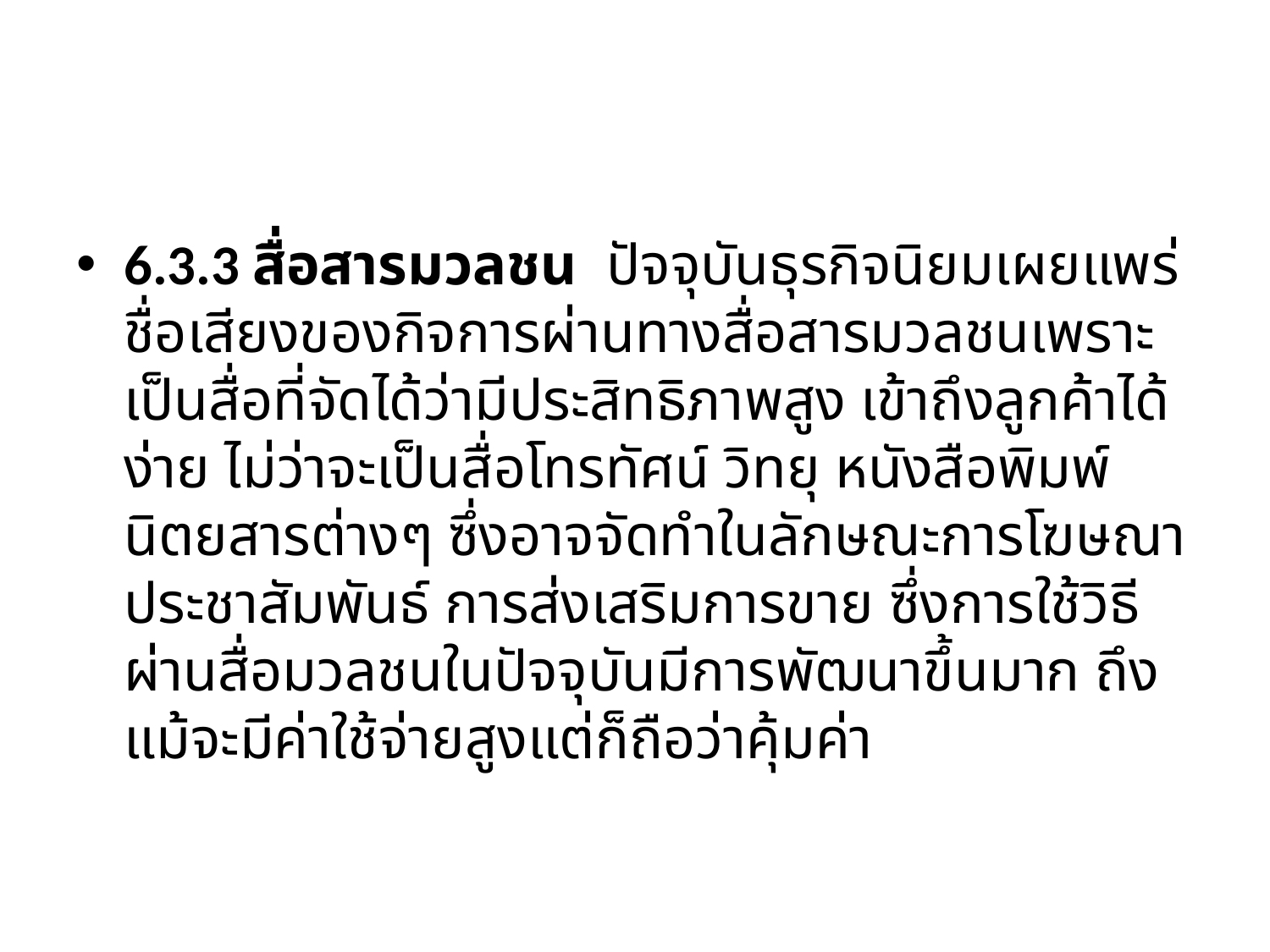

#
6.3.3 สื่อสารมวลชน  ปัจจุบันธุรกิจนิยมเผยแพร่ชื่อเสียงของกิจการผ่านทางสื่อสารมวลชนเพราะเป็นสื่อที่จัดได้ว่ามีประสิทธิภาพสูง เข้าถึงลูกค้าได้ง่าย ไม่ว่าจะเป็นสื่อโทรทัศน์ วิทยุ หนังสือพิมพ์ นิตยสารต่างๆ ซึ่งอาจจัดทำในลักษณะการโฆษณา ประชาสัมพันธ์ การส่งเสริมการขาย ซึ่งการใช้วิธีผ่านสื่อมวลชนในปัจจุบันมีการพัฒนาขึ้นมาก ถึงแม้จะมีค่าใช้จ่ายสูงแต่ก็ถือว่าคุ้มค่า